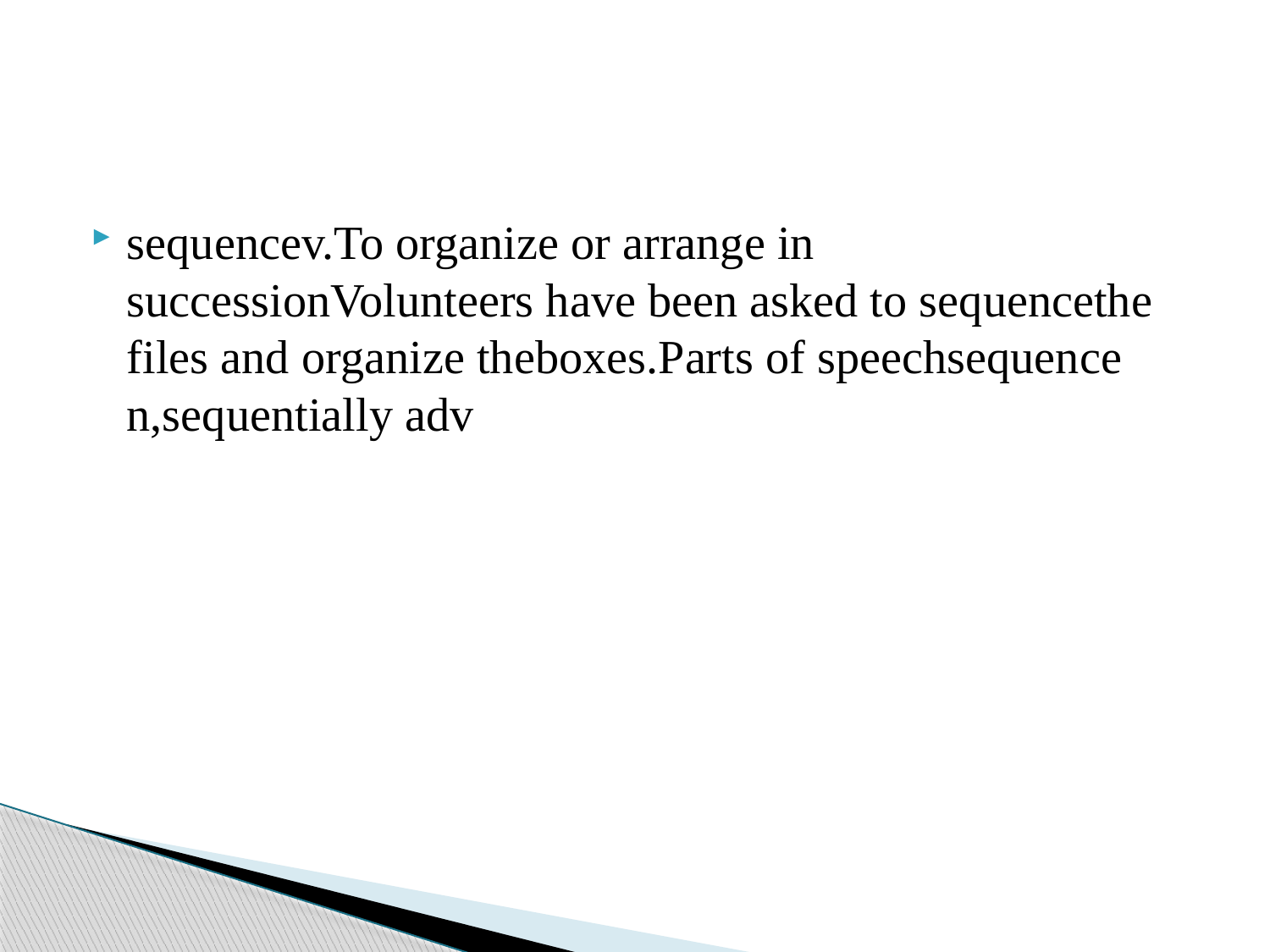

#
sequencev.To organize or arrange in successionVolunteers have been asked to sequencethe files and organize theboxes.Parts of speechsequence n,sequentially adv